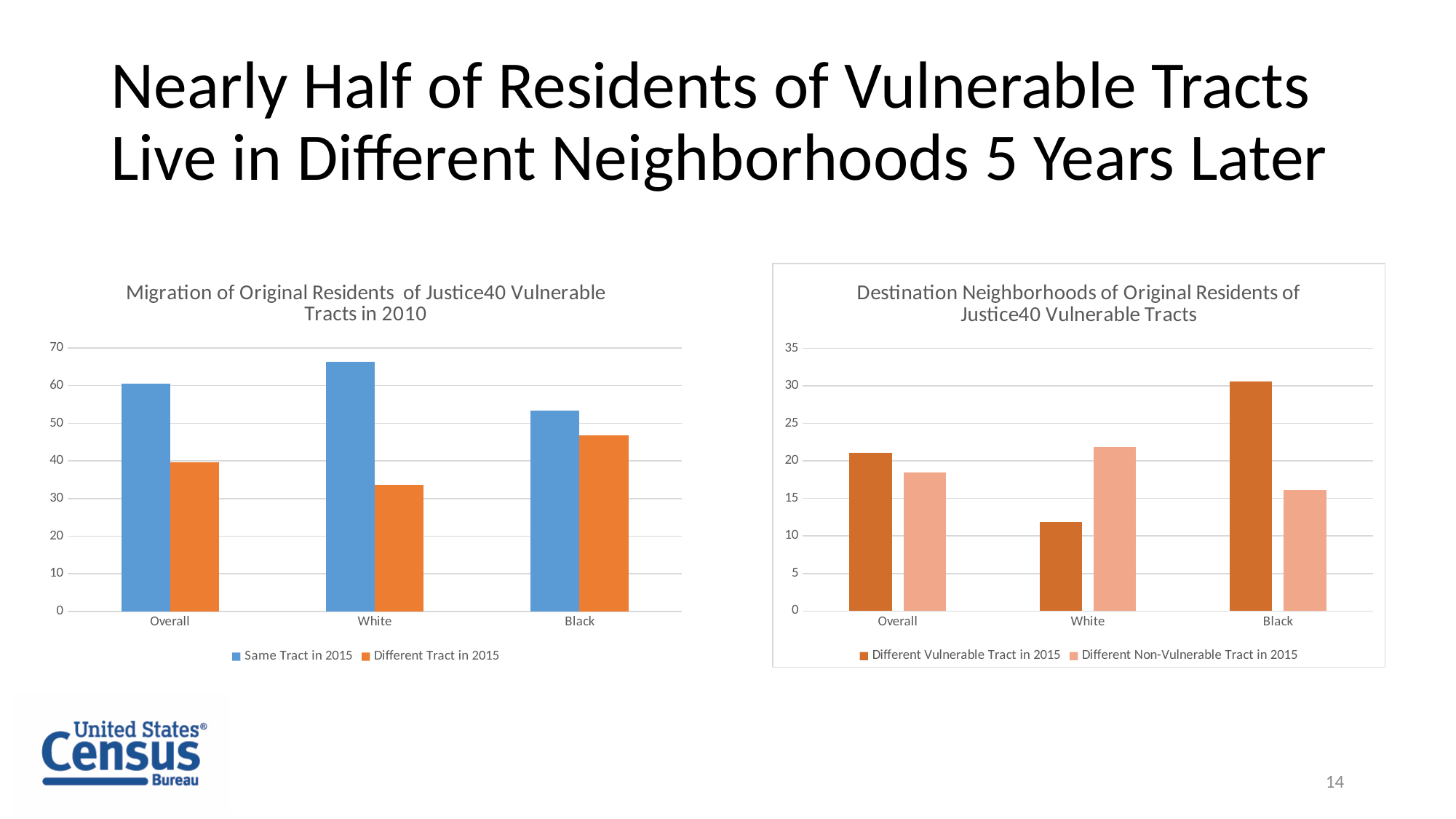

# Nearly Half of Residents of Vulnerable Tracts Live in Different Neighborhoods 5 Years Later

### Chart: Destination Neighborhoods of Original Residents of Justice40 Vulnerable Tracts

| Category | Different Vulnerable Tract in 2015 | Different Non-Vulnerable Tract in 2015 |
|---|---|---|
| Overall | 21.1 | 18.47 |
| White | 11.84 | 21.81 |
| Black | 30.58 | 16.14 |

### Chart: Migration of Original Residents  of Justice40 Vulnerable Tracts in 2010

| Category | Same Tract in 2015 | Different Tract in 2015 |
|---|---|---|
| Overall | 60.44 | 39.56 |
| White | 66.35 | 33.65 |
| Black | 53.28 | 46.72 |
14